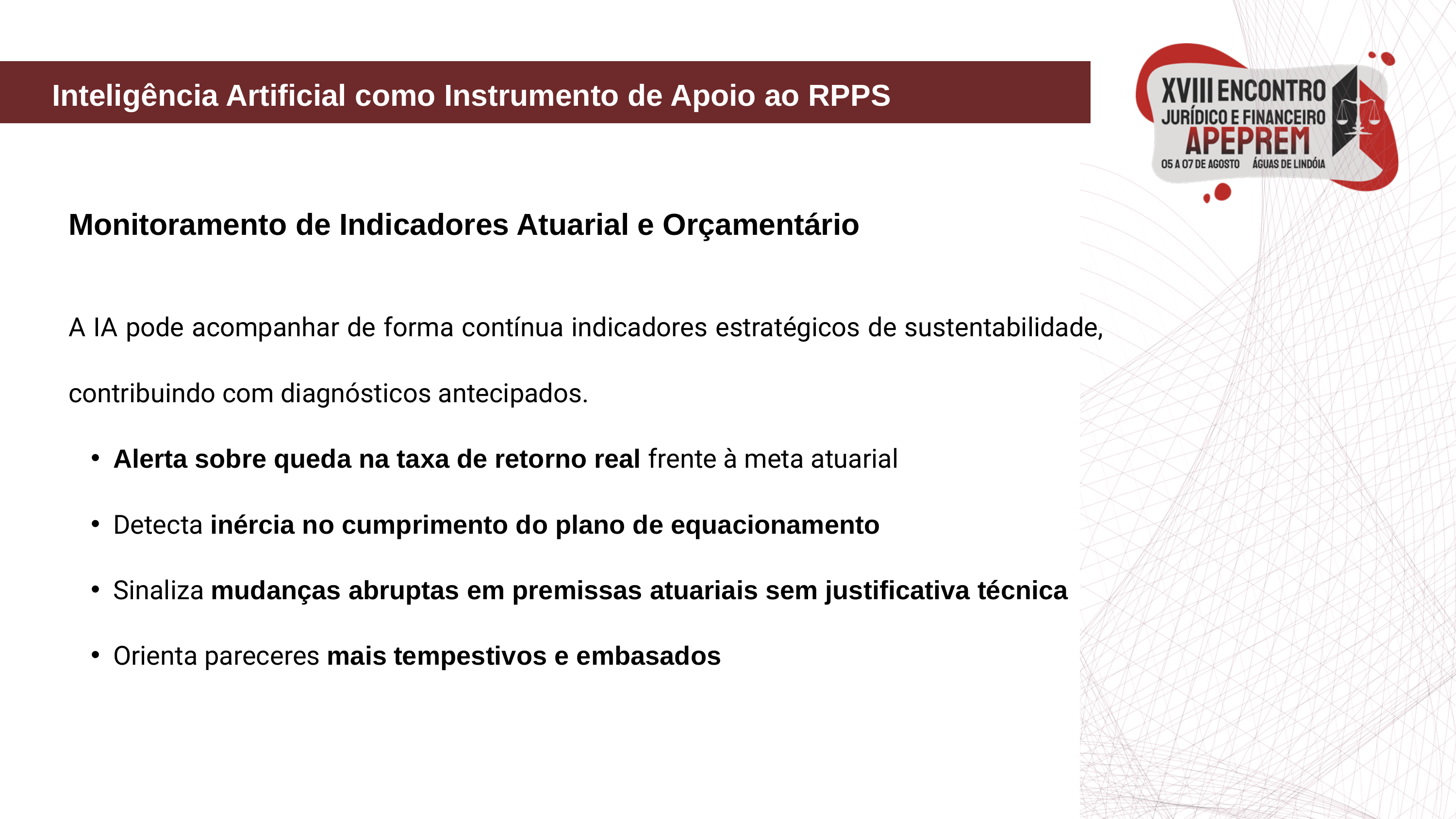

Inteligência Artificial como Instrumento de Apoio ao RPPS
Monitoramento de Indicadores Atuarial e Orçamentário
A IA pode acompanhar de forma contínua indicadores estratégicos de sustentabilidade, contribuindo com diagnósticos antecipados.
Alerta sobre queda na taxa de retorno real frente à meta atuarial
Detecta inércia no cumprimento do plano de equacionamento
Sinaliza mudanças abruptas em premissas atuariais sem justificativa técnica
Orienta pareceres mais tempestivos e embasados